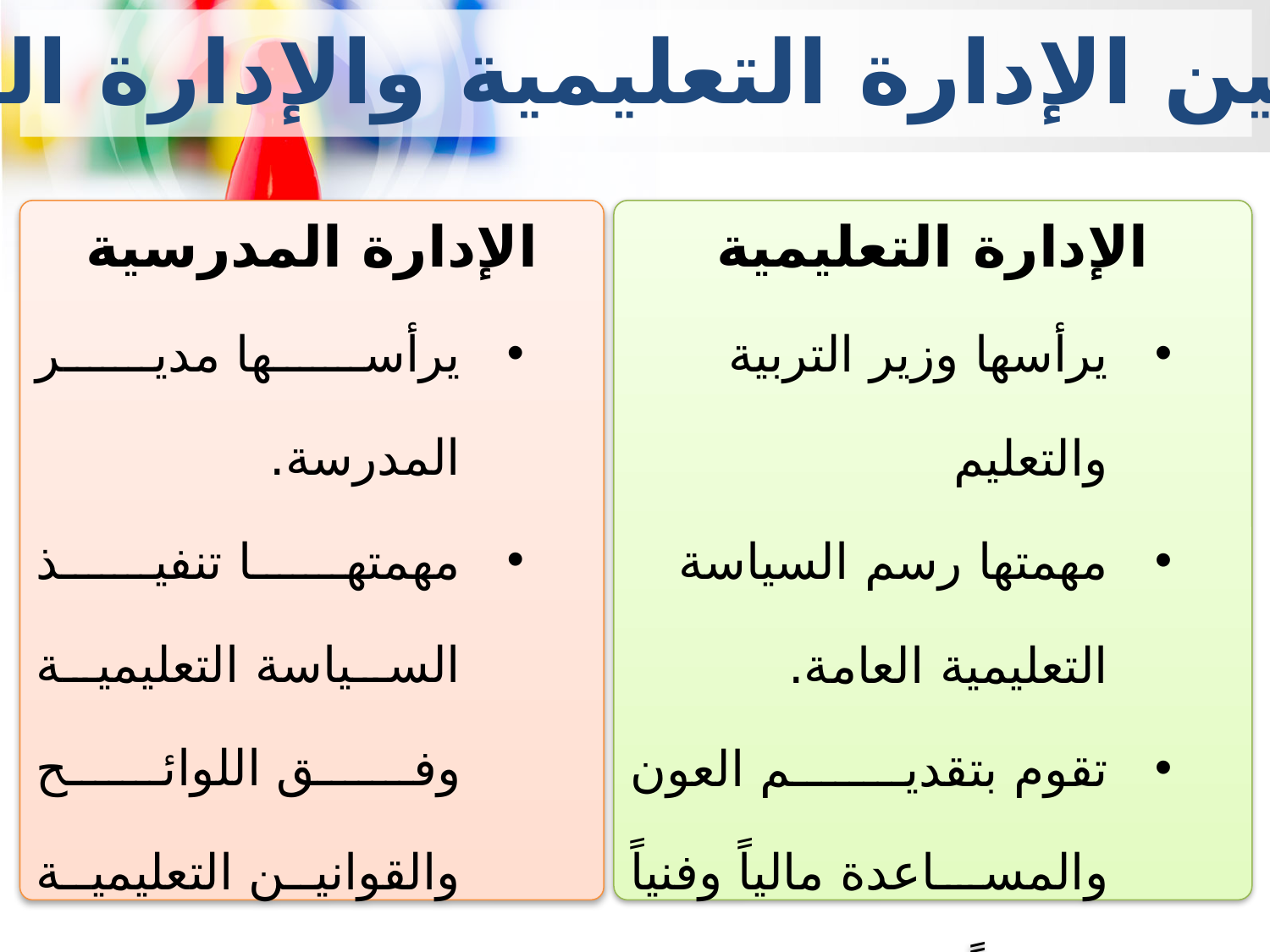

الفرق بين الإدارة التعليمية والإدارة المدرسية
الإدارة المدرسية
يرأسها مدير المدرسة.
مهمتها تنفيذ السياسة التعليمية وفق اللوائح والقوانين التعليمية التي تصدر من الوزارة.
تعتبر جزءاً من الإدارة التعليمية وصورة مصغرة لتنظيماتها.

الإدارة التعليمية
يرأسها وزير التربية والتعليم
مهمتها رسم السياسة التعليمية العامة.
تقوم بتقديم العون والمساعدة مالياً وفنياً وبشرياً للإدارة المدرسية، والإشراف والرقابة عليها لضمان سلامة  التنفيذ.